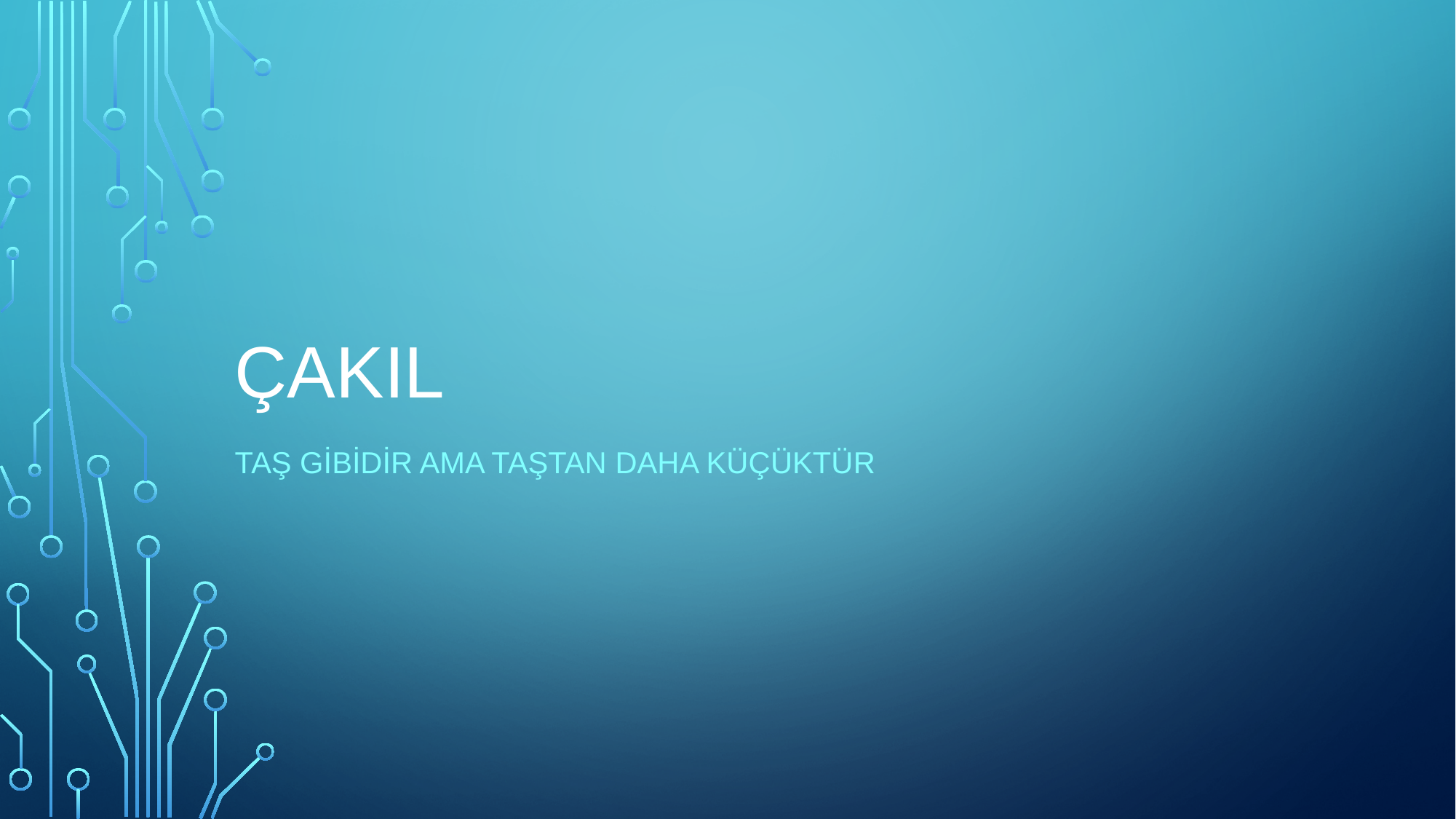

# çakıl
Taş gibidir ama taştan daha küçüktür